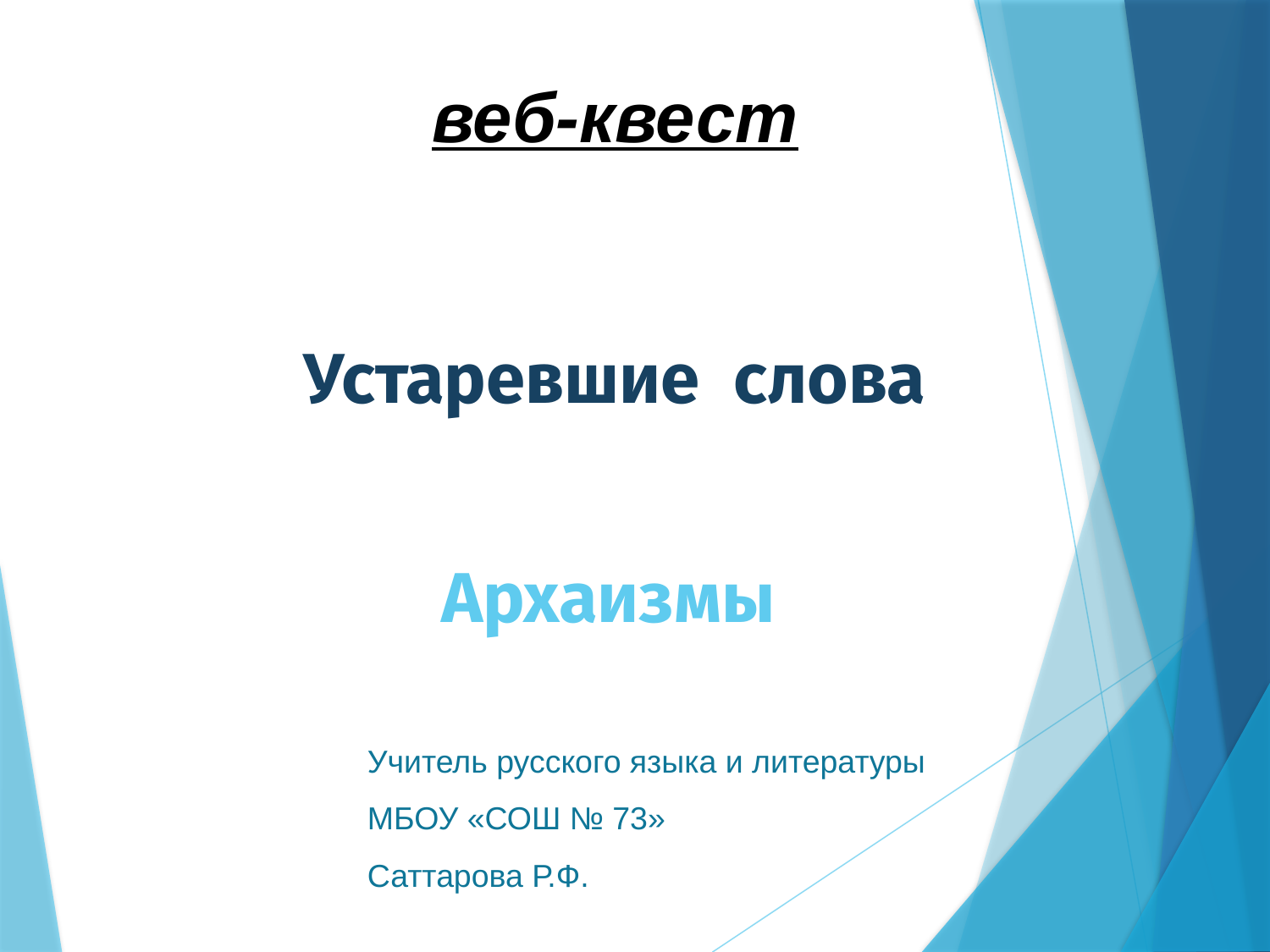

веб-квест
Устаревшие  слова

Архаизмы
Учитель русского языка и литературы
МБОУ «СОШ № 73»
Саттарова Р.Ф.